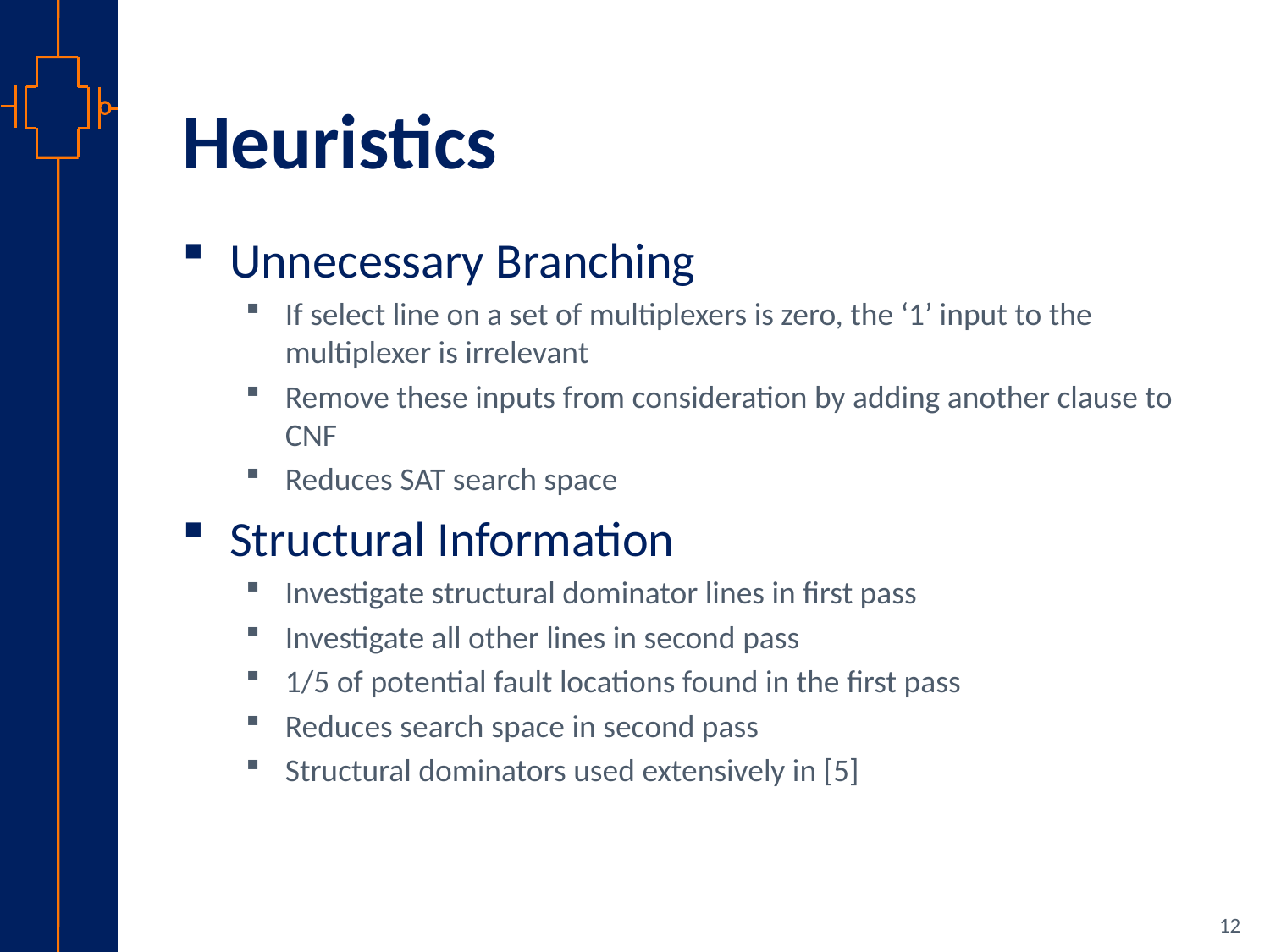

# Heuristics
Unnecessary Branching
If select line on a set of multiplexers is zero, the ‘1’ input to the multiplexer is irrelevant
Remove these inputs from consideration by adding another clause to CNF
Reduces SAT search space
Structural Information
Investigate structural dominator lines in first pass
Investigate all other lines in second pass
1/5 of potential fault locations found in the first pass
Reduces search space in second pass
Structural dominators used extensively in [5]

12